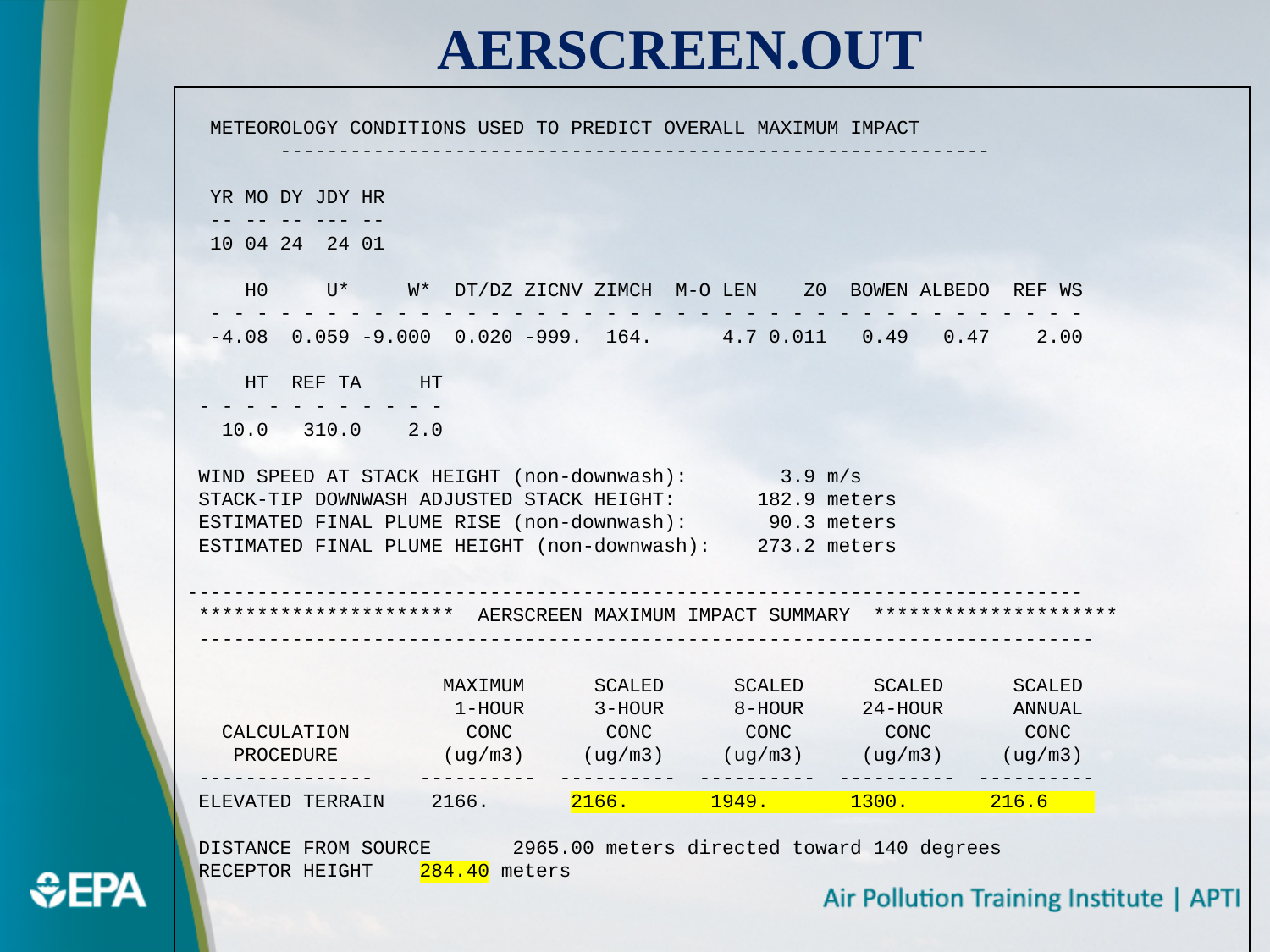

# AERSCREEN.OUT

  METEOROLOGY CONDITIONS USED TO PREDICT OVERALL MAXIMUM IMPACT
        -------------------------------------------------------------

  YR MO DY JDY HR
  -- -- -- --- --
  10 04 24  24 01

     H0     U*     W*  DT/DZ ZICNV ZIMCH  M-O LEN    Z0  BOWEN ALBEDO  REF WS
  - - - - - - - - - - - - - - - - - - - - - - - - - - - - - - - - - - - - - -
  -4.08  0.059 -9.000  0.020 -999.  164.      4.7 0.011   0.49   0.47    2.00

     HT  REF TA     HT
 - - - - - - - - - - -
   10.0   310.0    2.0

 WIND SPEED AT STACK HEIGHT (non-downwash):        3.9 m/s
 STACK-TIP DOWNWASH ADJUSTED STACK HEIGHT:       182.9 meters
 ESTIMATED FINAL PLUME RISE (non-downwash):       90.3 meters
 ESTIMATED FINAL PLUME HEIGHT (non-downwash):    273.2 meters

-----------------------------------------------------------------------------
 **********************  AERSCREEN MAXIMUM IMPACT SUMMARY  *********************
 -----------------------------------------------------------------------------

                      MAXIMUM      SCALED      SCALED      SCALED      SCALED
                       1-HOUR      3-HOUR      8-HOUR     24-HOUR      ANNUAL
   CALCULATION          CONC        CONC        CONC        CONC        CONC
    PROCEDURE         (ug/m3)     (ug/m3)     (ug/m3)     (ug/m3)     (ug/m3)
 ---------------    ----------  ----------  ----------  ----------  ----------
 ELEVATED TERRAIN    2166.       2166.       1949.       1300.       216.6

 DISTANCE FROM SOURCE       2965.00 meters directed toward 140 degrees
 RECEPTOR HEIGHT    284.40 meters